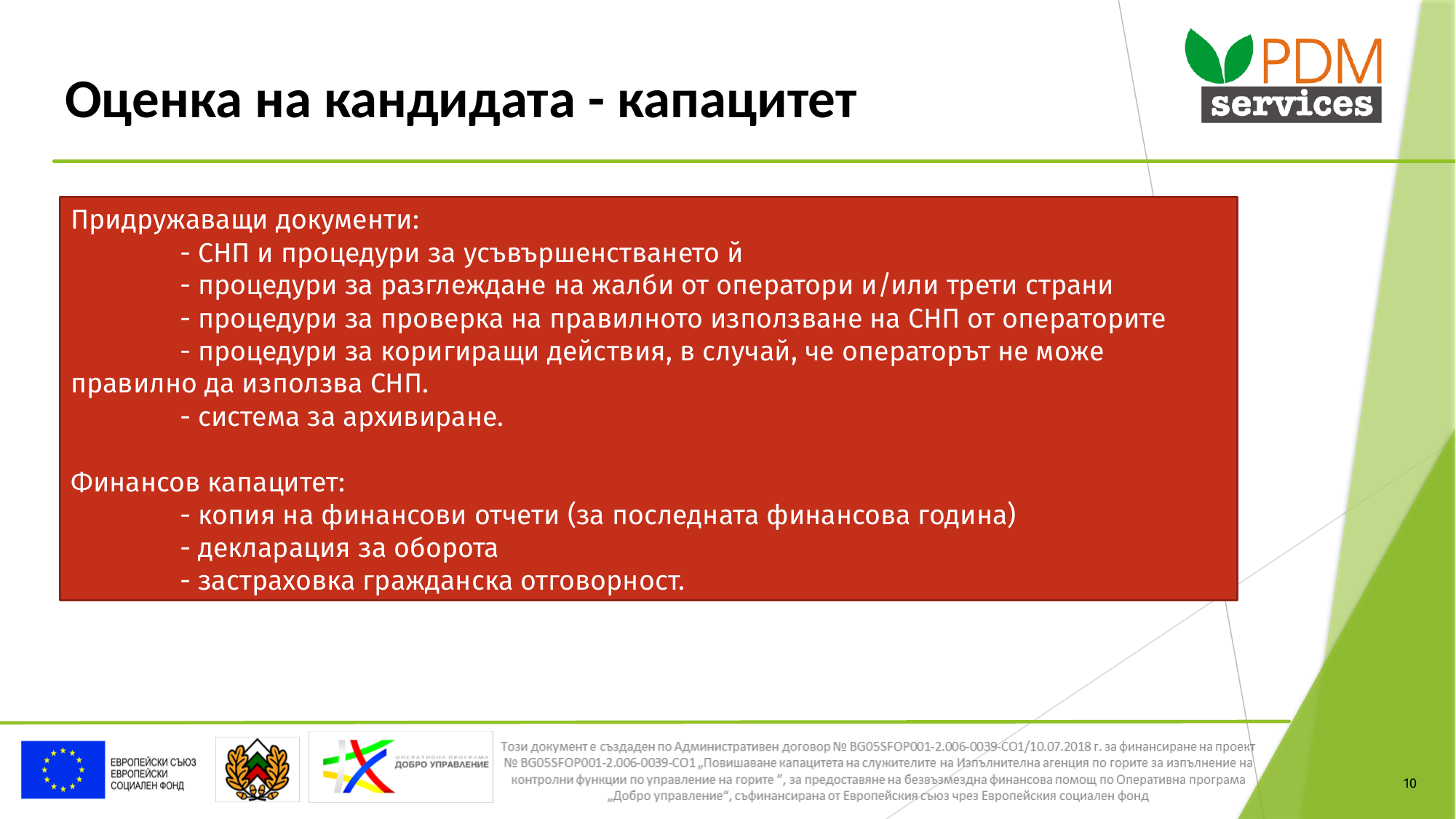

# Оценка на кандидата - капацитет
Придружаващи документи:
	- СНП и процедури за усъвършенстването й
	- процедури за разглеждане на жалби от оператори и/или трети страни
	- процедури за проверка на правилното използване на СНП от операторите
	- процедури за коригиращи действия, в случай, че операторът не може правилно да използва СНП.
	- система за архивиране.

Финансов капацитет:
	- копия на финансови отчети (за последната финансова година)
	- декларация за оборота
	- застраховка гражданска отговорност.
10